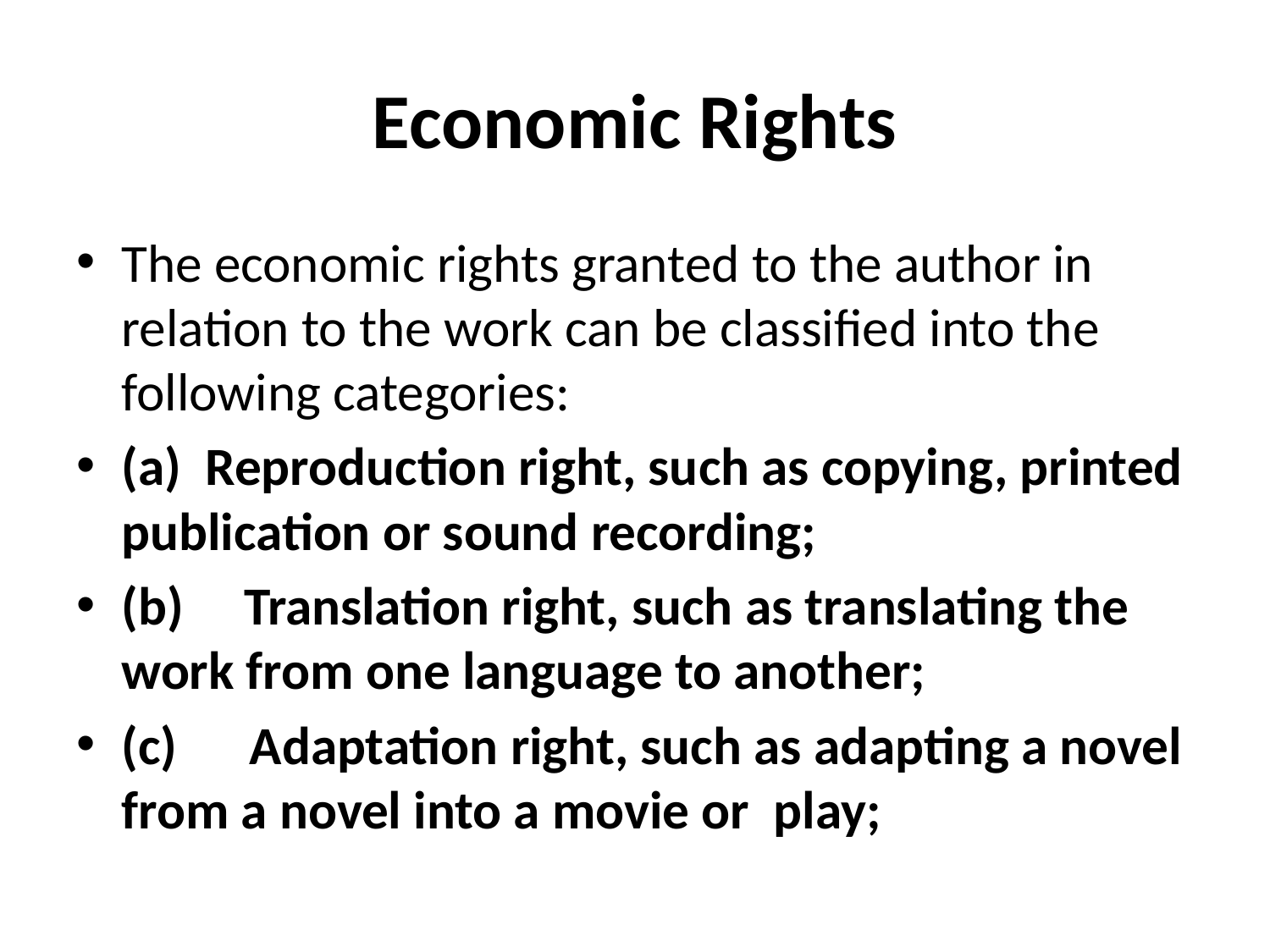

# Economic Rights
The economic rights granted to the author in relation to the work can be classified into the following categories:
(a)  Reproduction right, such as copying, printed publication or sound recording;
(b)     Translation right, such as translating the work from one language to another;
(c)      Adaptation right, such as adapting a novel from a novel into a movie or  play;